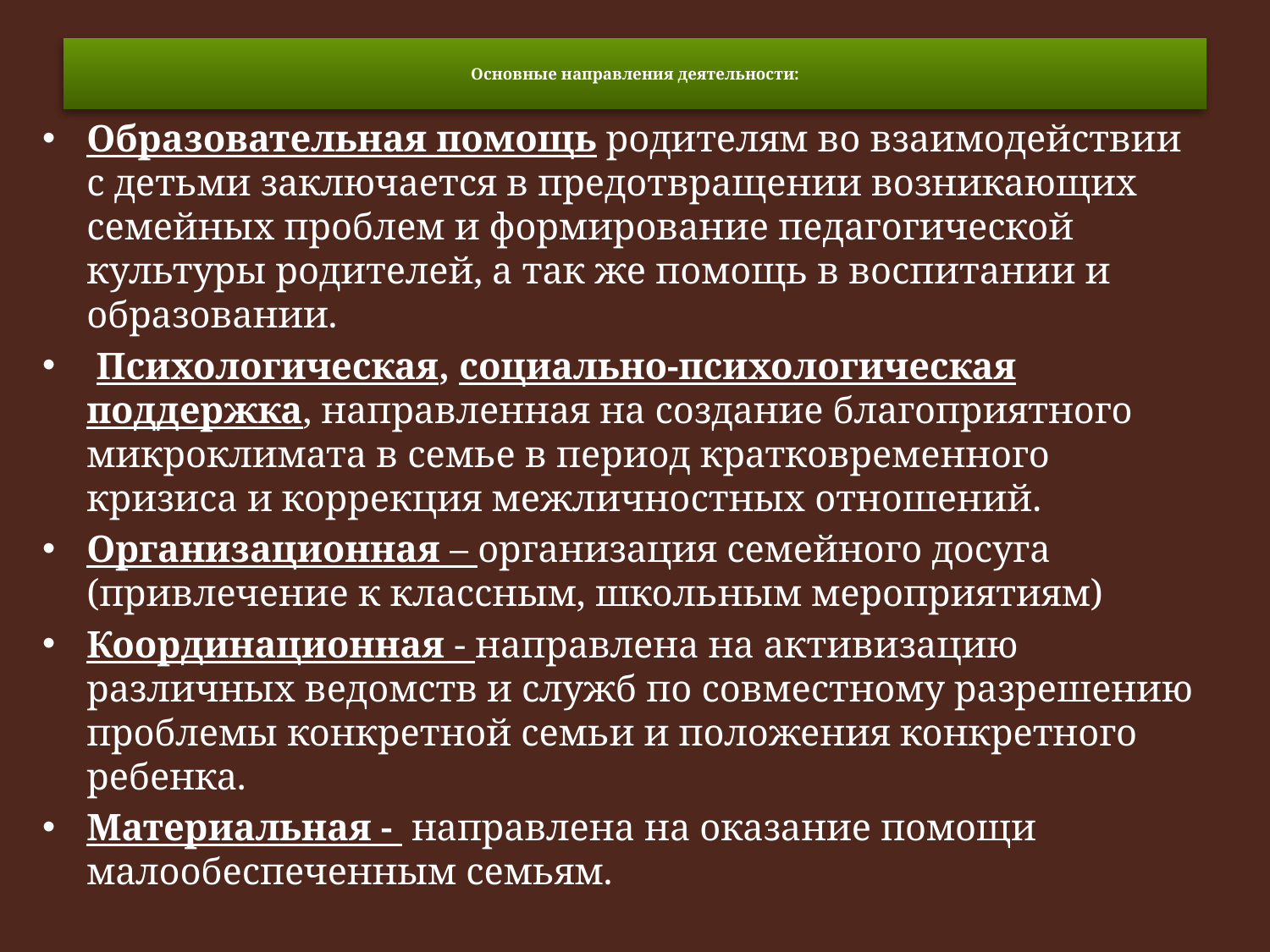

# Основные направления деятельности:
Образовательная помощь родителям во взаимодействии с детьми заключается в предотвращении возникающих семейных проблем и формирование педагогической культуры родителей, а так же помощь в воспитании и образовании.
 Психологическая, социально-психологическая поддержка, направленная на создание благоприятного микроклимата в семье в период кратковременного кризиса и коррекция межличностных отношений.
Организационная – организация семейного досуга (привлечение к классным, школьным мероприятиям)
Координационная - направлена на активизацию различных ведомств и служб по совместному разрешению проблемы конкретной семьи и положения конкретного ребенка.
Материальная -  направлена на оказание помощи малообеспеченным семьям.